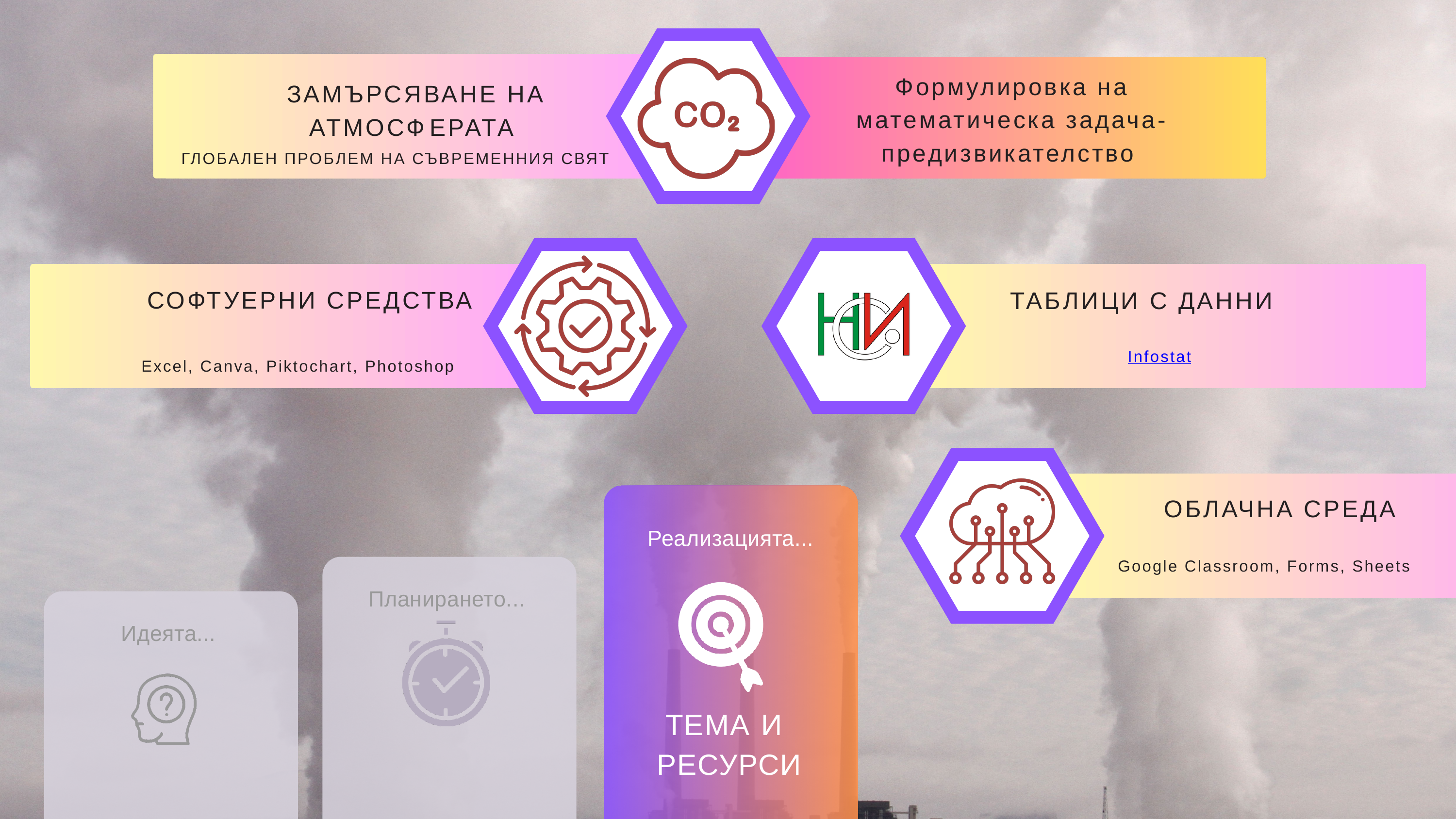

Формулировка на математическа задача-предизвикателство
ЗАМЪРСЯВАНЕ НА АТМОСФ﻿ЕРАТА
    ГЛОБАЛЕН ПРОБЛЕМ НА СЪВРЕМЕННИЯ СВЯТ

СОФТУЕРНИ СРЕДСТВА

ТАБЛИЦИ С ДАННИ
Infostat
Excel, Canva, Piktochart, Photoshop

ОБЛАЧНА СРЕДА

Реализацията...

Планирането...

ТЕМА И
РЕСУРСИ
Google Classroom, Forms, Sheets

Идеята...